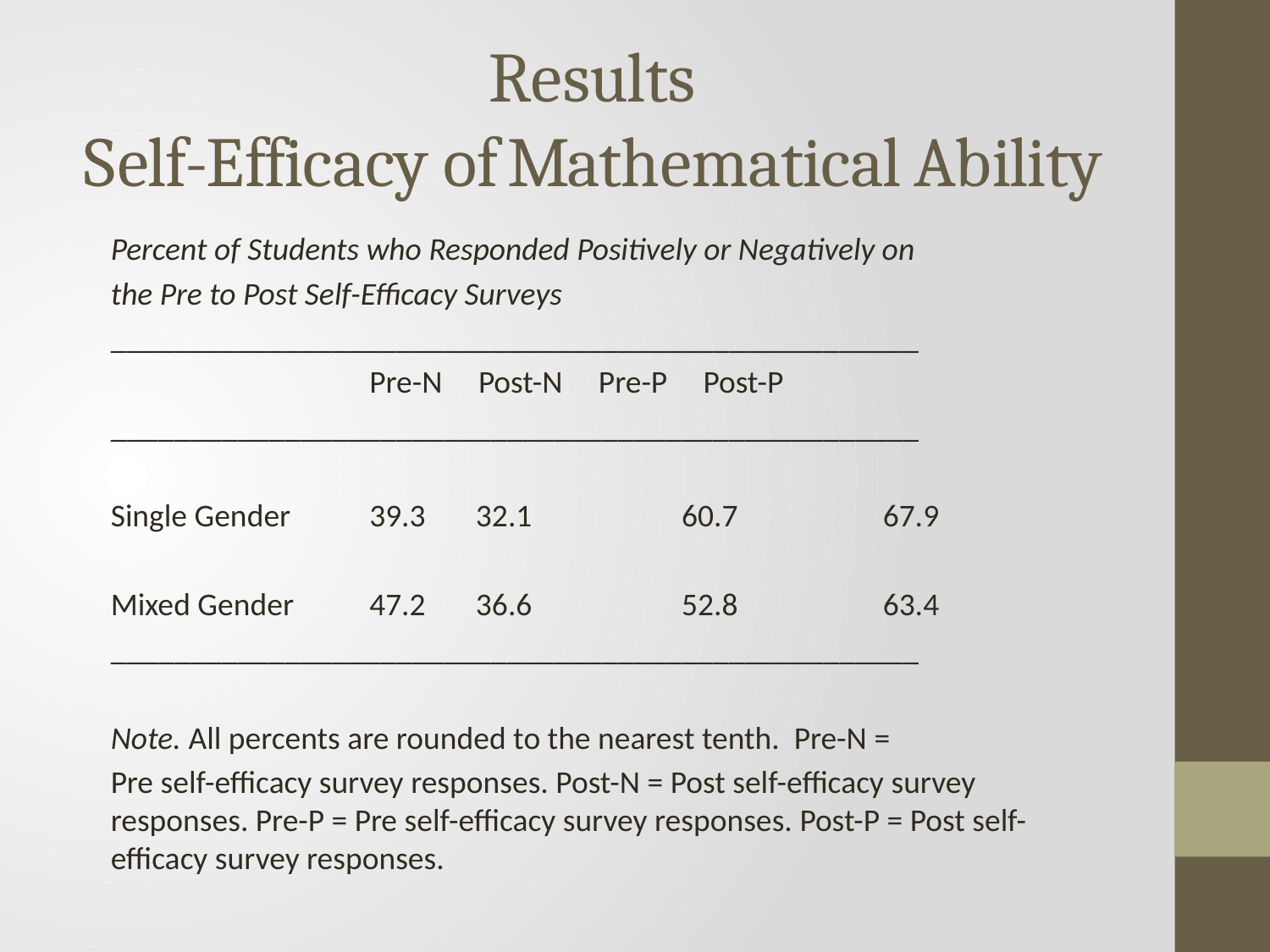

# Results Self-Efficacy of Mathematical Ability
Percent of Students who Responded Positively or Negatively on
the Pre to Post Self-Efficacy Surveys
___________________________________________________
 	     		       Pre-N     Post-N     Pre-P     Post-P
___________________________________________________

Single Gender		       39.3       32.1	       60.7	      67.9

Mixed Gender		       47.2       36.6	       52.8	      63.4
___________________________________________________

Note. All percents are rounded to the nearest tenth.  Pre-N =
Pre self-efficacy survey responses. Post-N = Post self-efficacy survey responses. Pre-P = Pre self-efficacy survey responses. Post-P = Post self-efficacy survey responses.